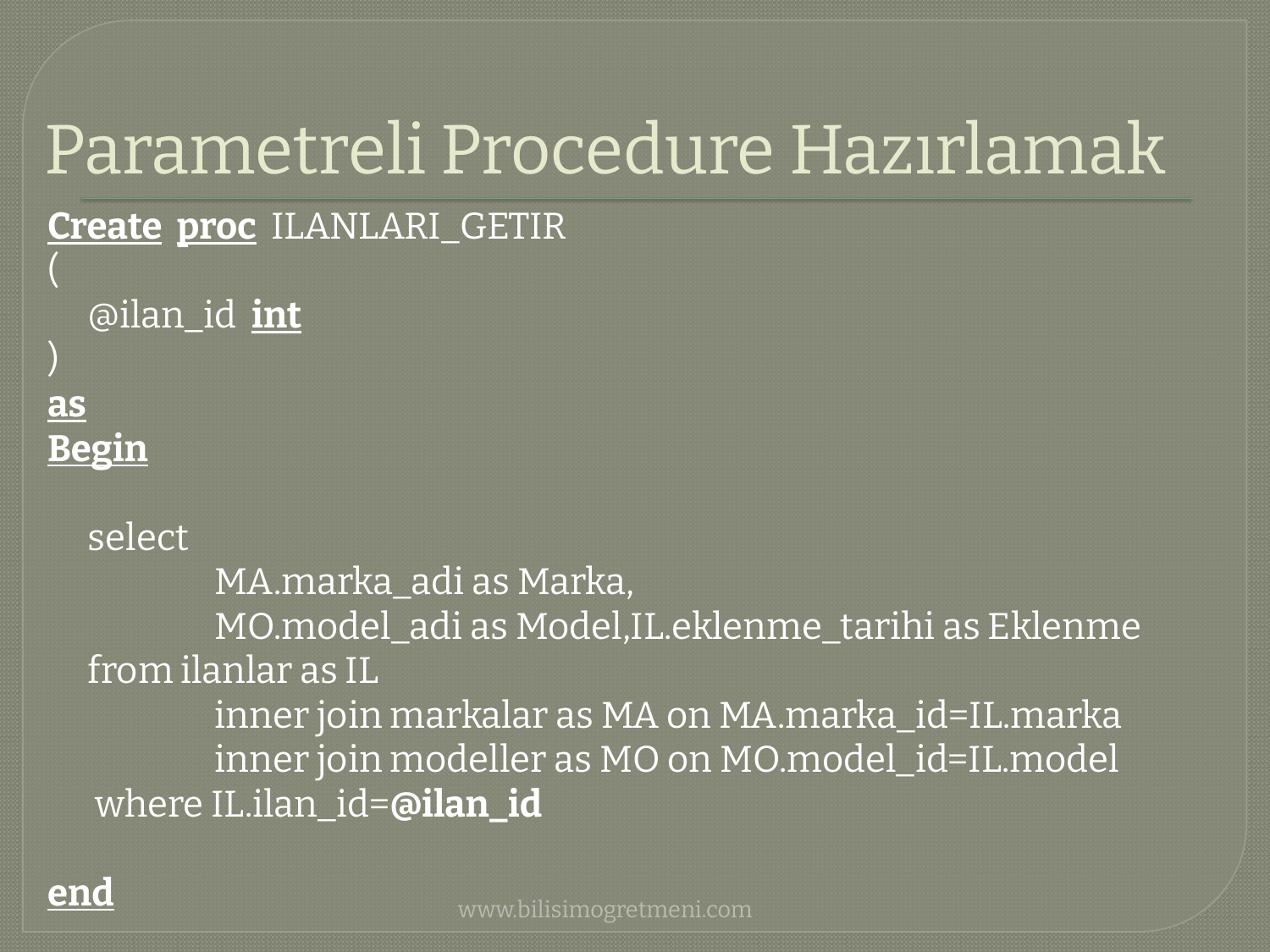

# Parametreli Procedure Hazırlamak
Create  proc  ILANLARI_GETIR
(
	@ilan_id  int
)
as
Begin

	select
		MA.marka_adi as Marka,
		MO.model_adi as Model,IL.eklenme_tarihi as Eklenme
	from ilanlar as IL
		inner join markalar as MA on MA.marka_id=IL.marka
		inner join modeller as MO on MO.model_id=IL.model
	 where IL.ilan_id=@ilan_id

end
www.bilisimogretmeni.com